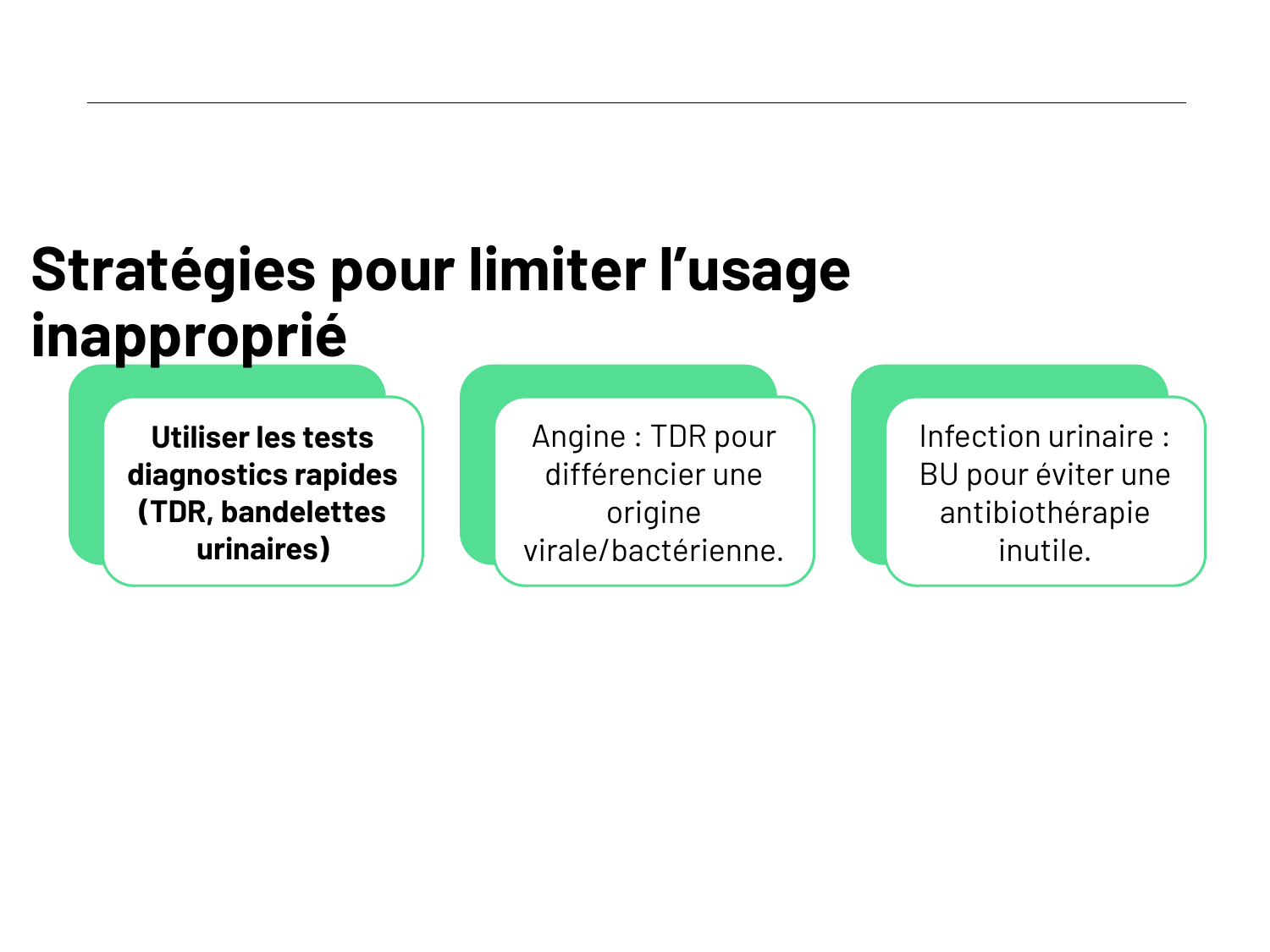

60
# Stratégies pour limiter l’usage inapproprié
Utiliser les tests diagnostics rapides (TDR, bandelettes urinaires)
Angine : TDR pour différencier une origine virale/bactérienne.
Infection urinaire : BU pour éviter une antibiothérapie inutile.